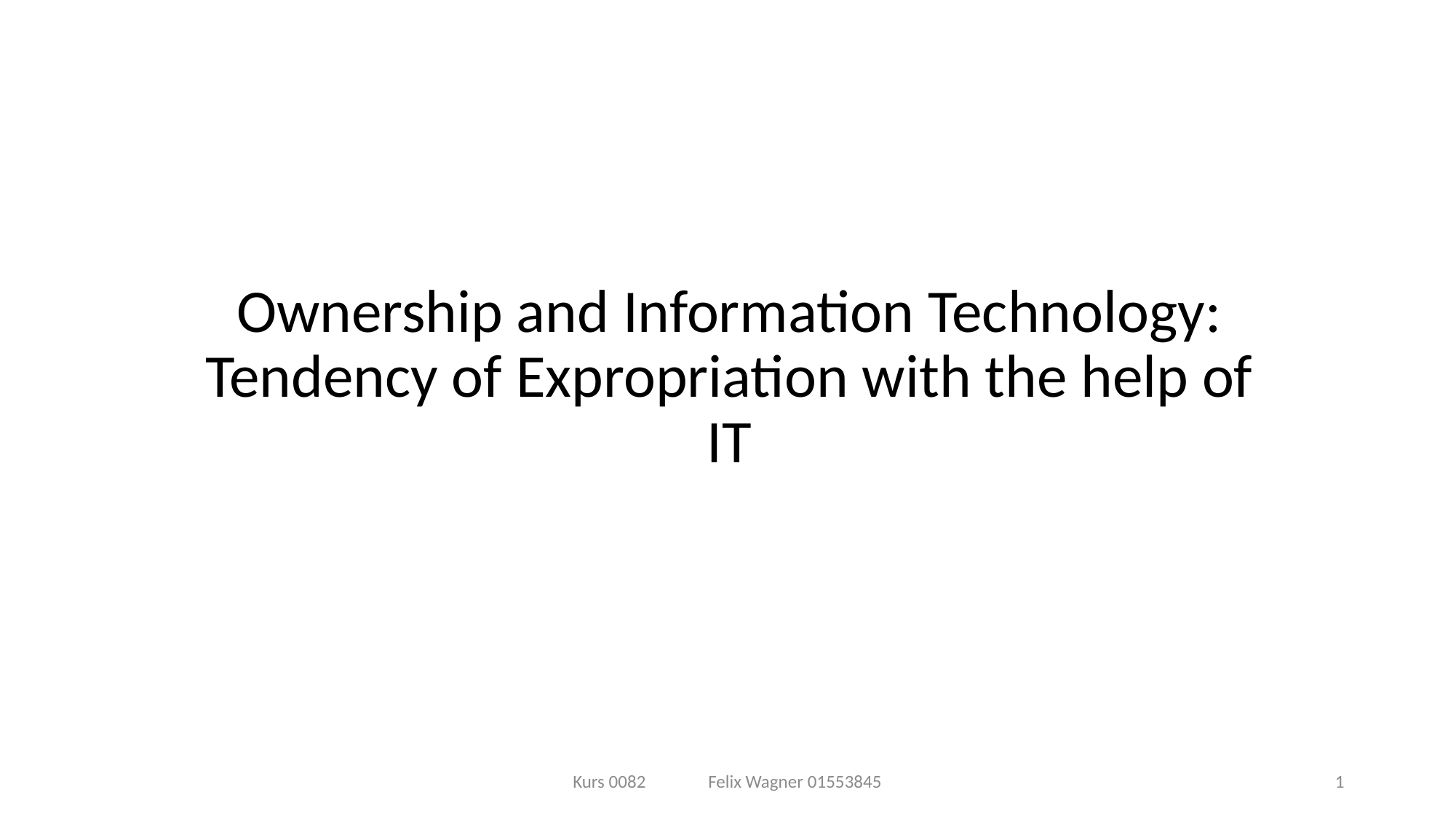

# Ownership and Information Technology: Tendency of Expropriation with the help of IT
Kurs 0082               Felix Wagner 01553845
1